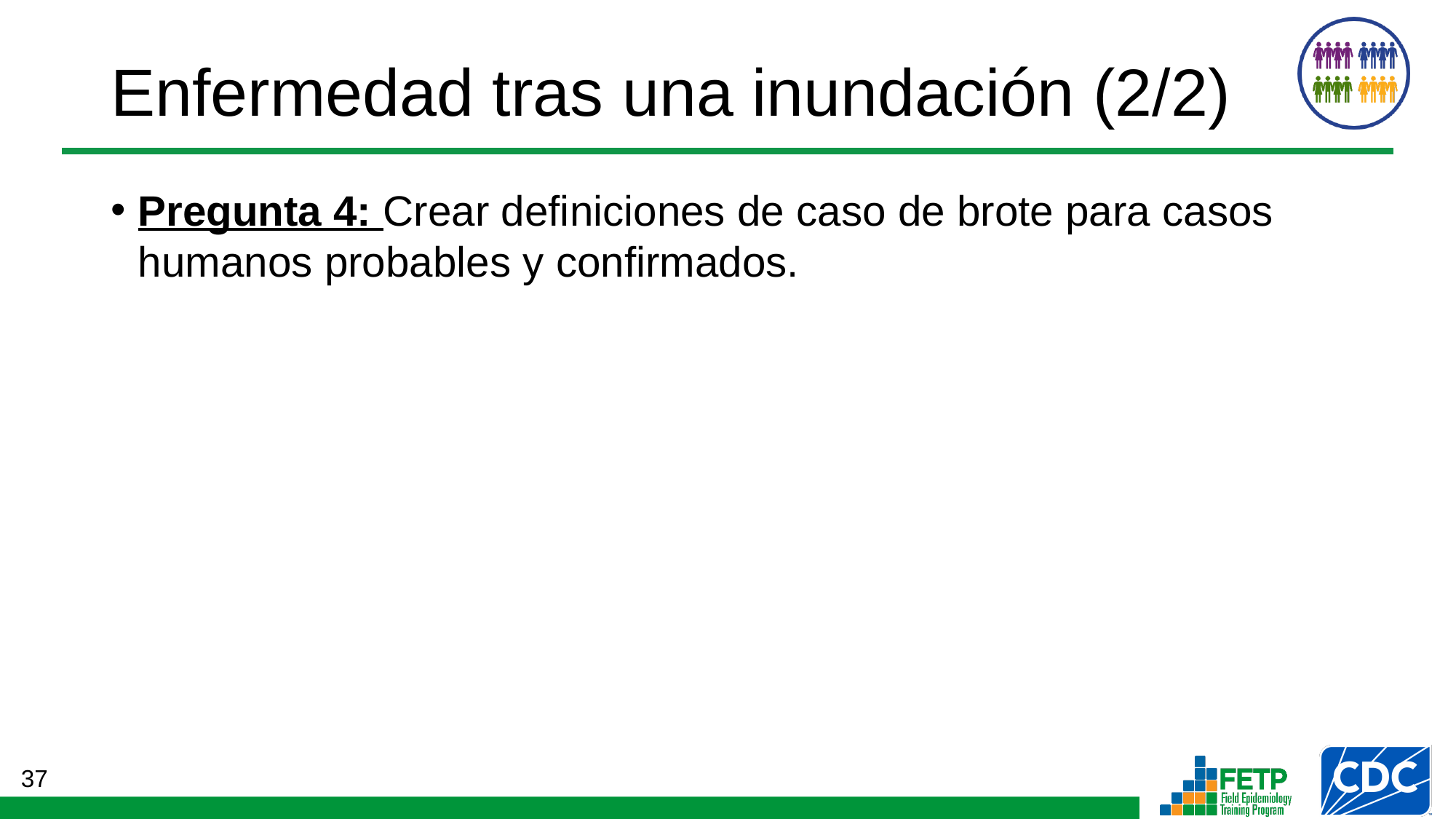

# Enfermedad tras una inundación (2/2)
Pregunta 4: Crear definiciones de caso de brote para casos humanos probables y confirmados.